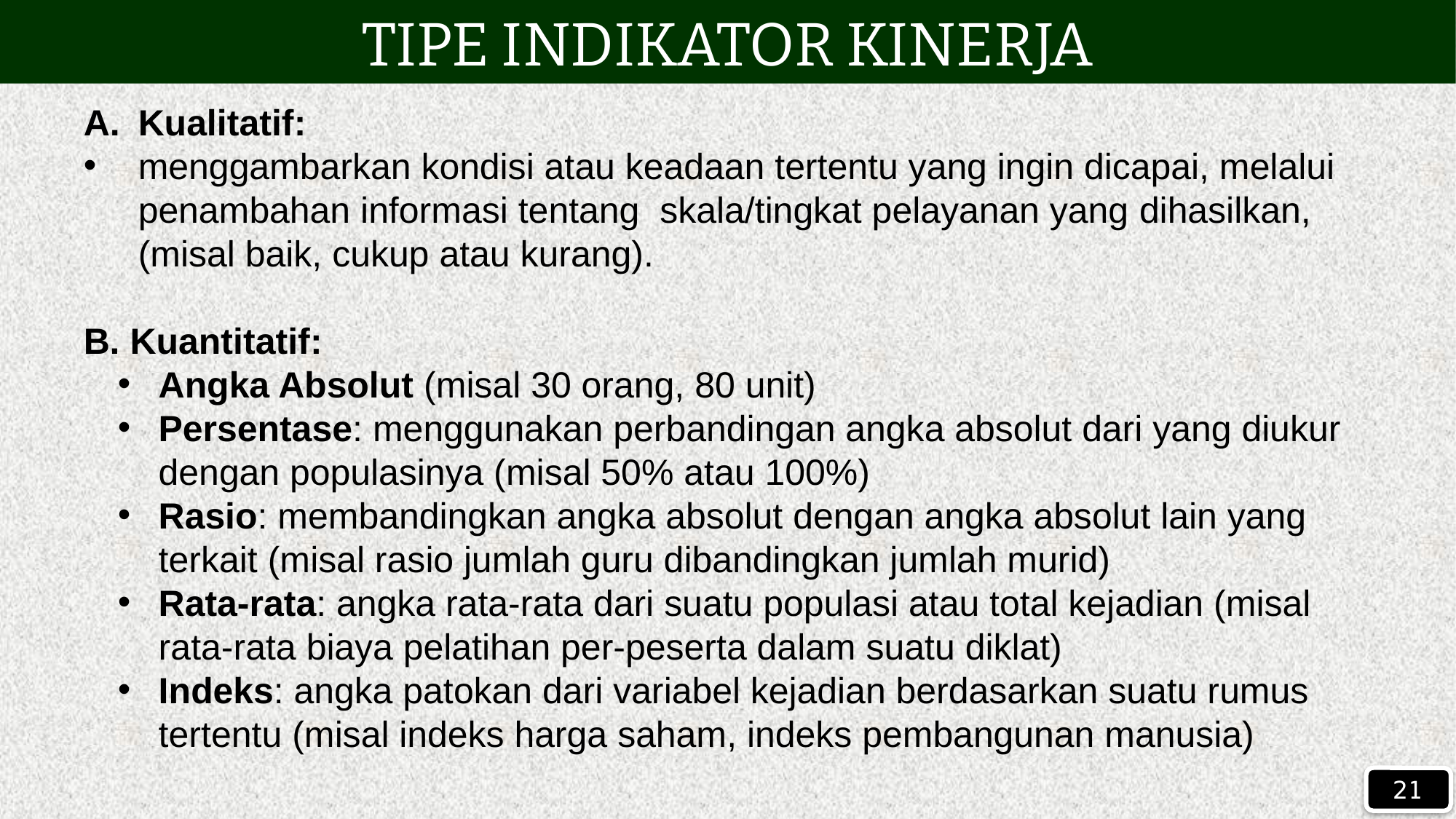

TIPE INDIKATOR KINERJA
Kualitatif:
menggambarkan kondisi atau keadaan tertentu yang ingin dicapai, melalui penambahan informasi tentang  skala/tingkat pelayanan yang dihasilkan, (misal baik, cukup atau kurang).

B. Kuantitatif:
Angka Absolut (misal 30 orang, 80 unit)
Persentase: menggunakan perbandingan angka absolut dari yang diukur dengan populasinya (misal 50% atau 100%)
Rasio: membandingkan angka absolut dengan angka absolut lain yang terkait (misal rasio jumlah guru dibandingkan jumlah murid)
Rata-rata: angka rata-rata dari suatu populasi atau total kejadian (misal rata-rata biaya pelatihan per-peserta dalam suatu diklat)
Indeks: angka patokan dari variabel kejadian berdasarkan suatu rumus tertentu (misal indeks harga saham, indeks pembangunan manusia)
21